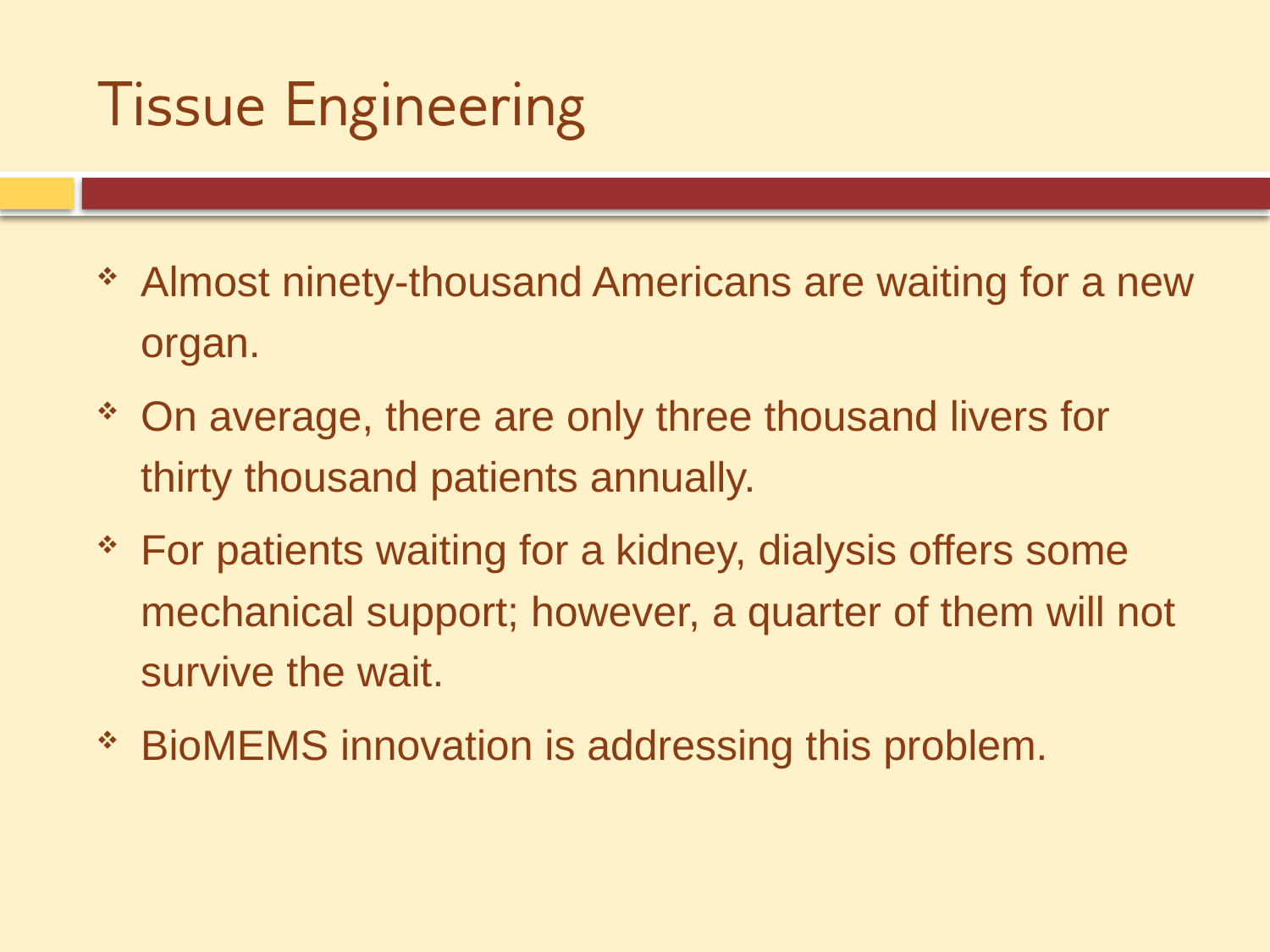

# Tissue Engineering
Almost ninety-thousand Americans are waiting for a new organ.
On average, there are only three thousand livers for thirty thousand patients annually.
For patients waiting for a kidney, dialysis offers some mechanical support; however, a quarter of them will not survive the wait.
BioMEMS innovation is addressing this problem.